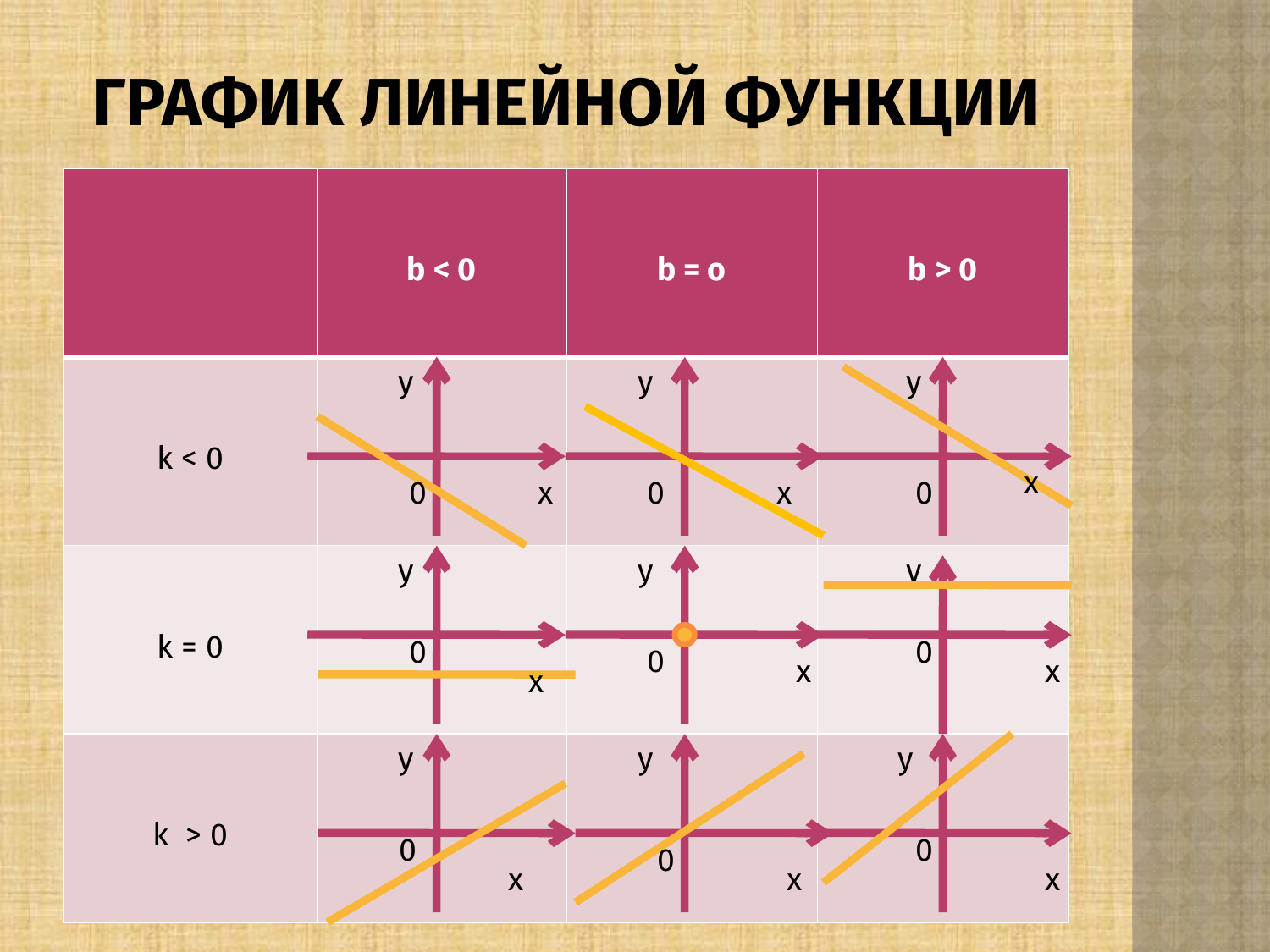

# График линейной функции
|  | b < 0 | b = o | b > 0 |
| --- | --- | --- | --- |
| k < 0 | у | у | у |
| k = 0 | у | у | у |
| k > 0 | у | у | у |
x
0
x
0
x
0
0

0
0

x
x
x
0
0
0
x
x
x